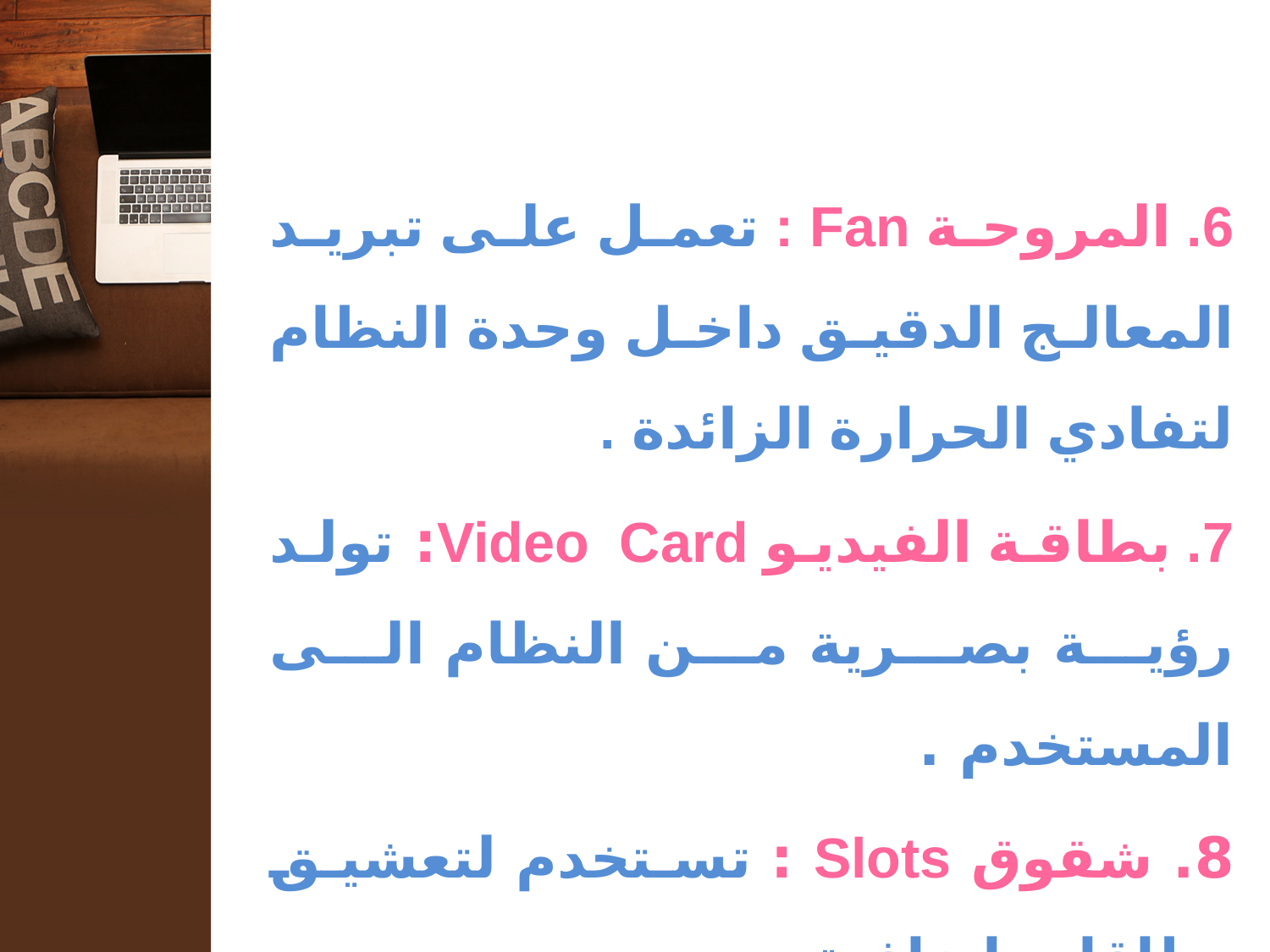

#

6. المروحة Fan : تعمل على تبريد المعالج الدقيق داخل وحدة النظام لتفادي الحرارة الزائدة .
7. بطاقة الفيديو Video Card: تولد رؤية بصرية من النظام الى المستخدم .
8. شقوق Slots : تستخدم لتعشيق بطاقات اضافية .